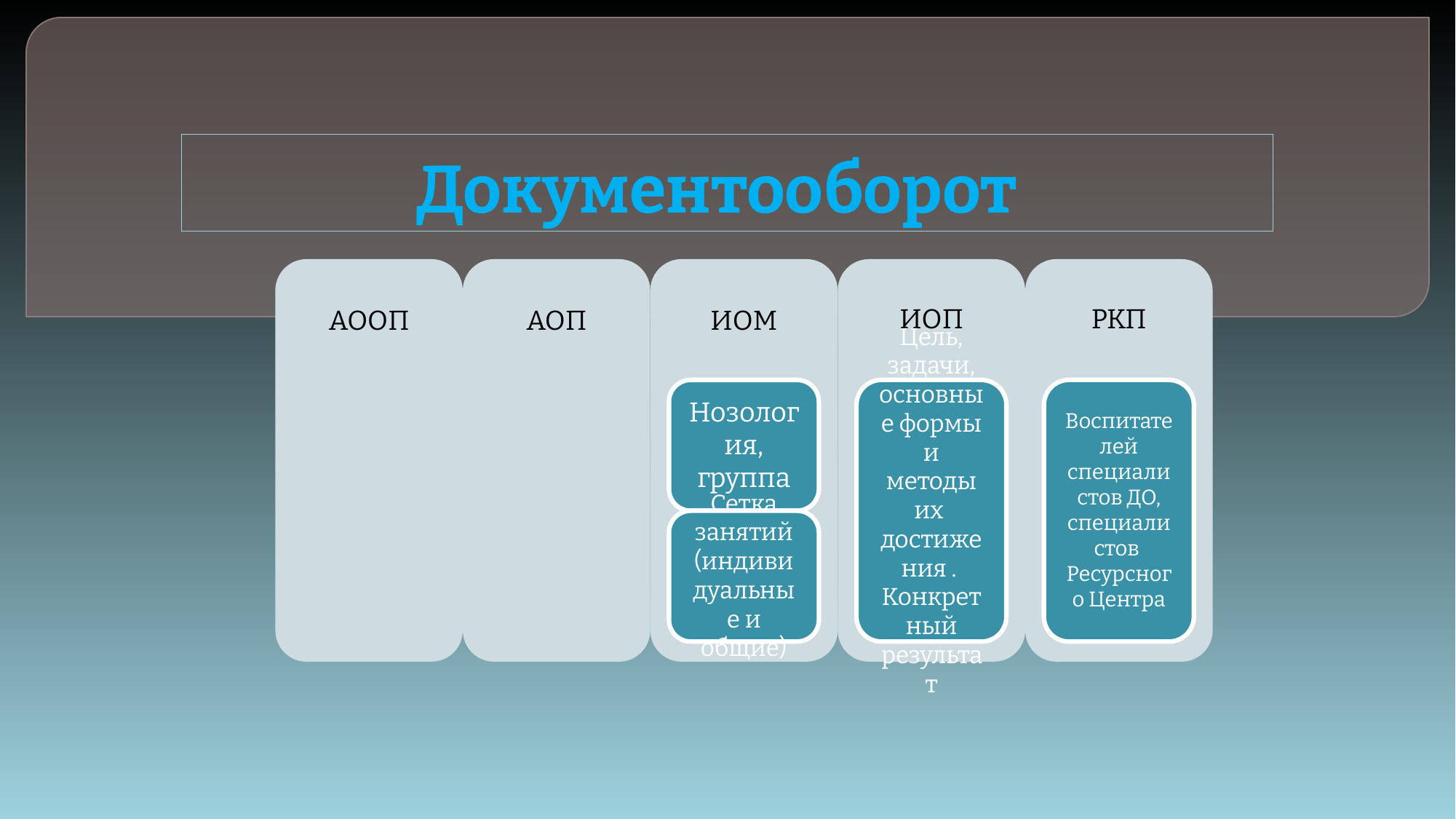

# Документооборот
ИОМ
Нозология,
группа
Сетка занятий (индивидуальные и общие)
ИОП
Цель, задачи, основные формы и методы их  достижения .
Конкретный результат
РКП
Воспитателей специалистов ДО,
специалистов  Ресурсного Центра
АОП
АООП